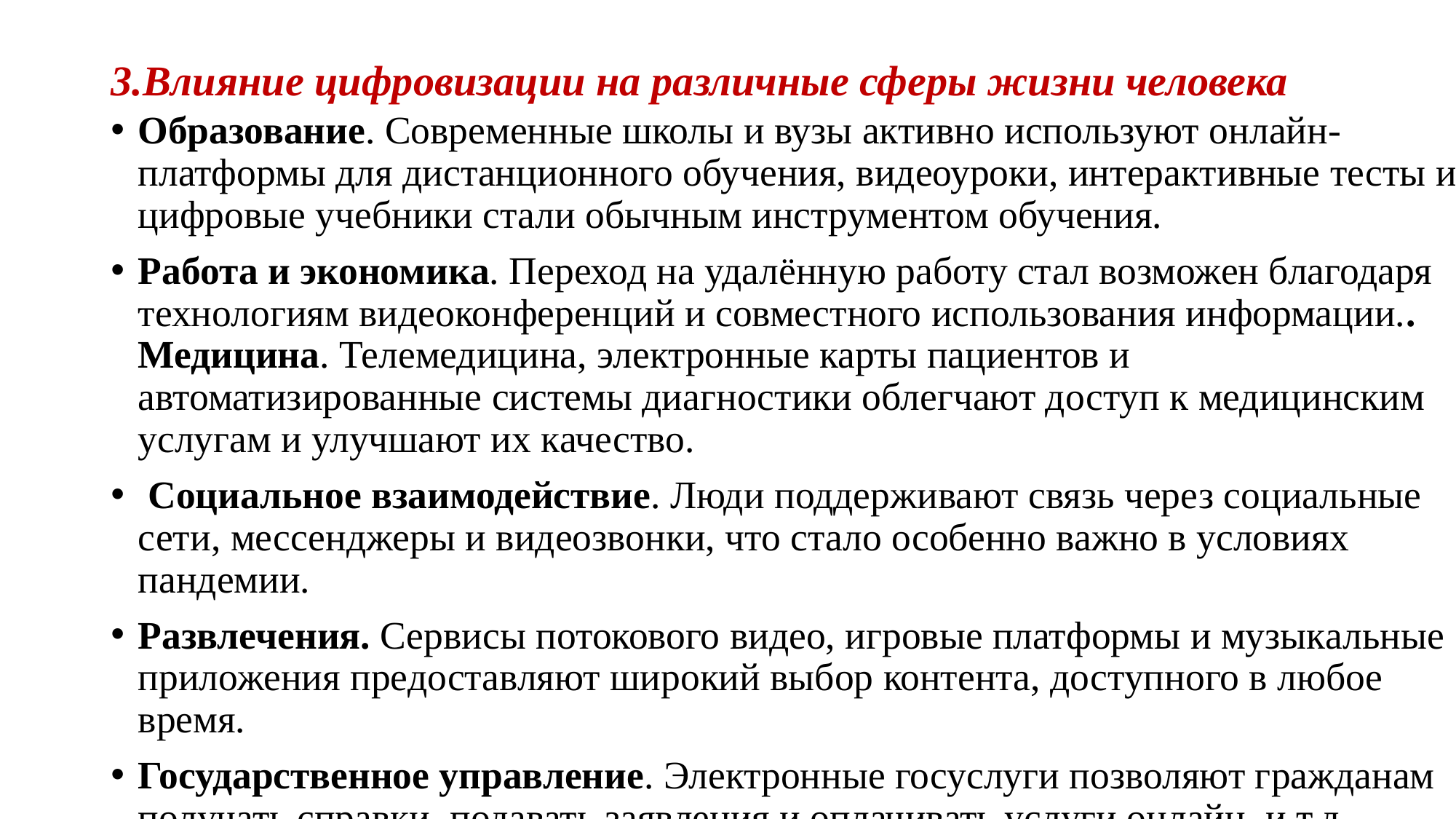

# 3.Влияние цифровизации на различные сферы жизни человека
Образование. Современные школы и вузы активно используют онлайн-платформы для дистанционного обучения, видеоуроки, интерактивные тесты и цифровые учебники стали обычным инструментом обучения.
Работа и экономика. Переход на удалённую работу стал возможен благодаря технологиям видеоконференций и совместного использования информации.. Медицина. Телемедицина, электронные карты пациентов и автоматизированные системы диагностики облегчают доступ к медицинским услугам и улучшают их качество.
 Социальное взаимодействие. Люди поддерживают связь через социальные сети, мессенджеры и видеозвонки, что стало особенно важно в условиях пандемии.
Развлечения. Сервисы потокового видео, игровые платформы и музыкальные приложения предоставляют широкий выбор контента, доступного в любое время.
Государственное управление. Электронные госуслуги позволяют гражданам получать справки, подавать заявления и оплачивать услуги онлайн, и.т.д.